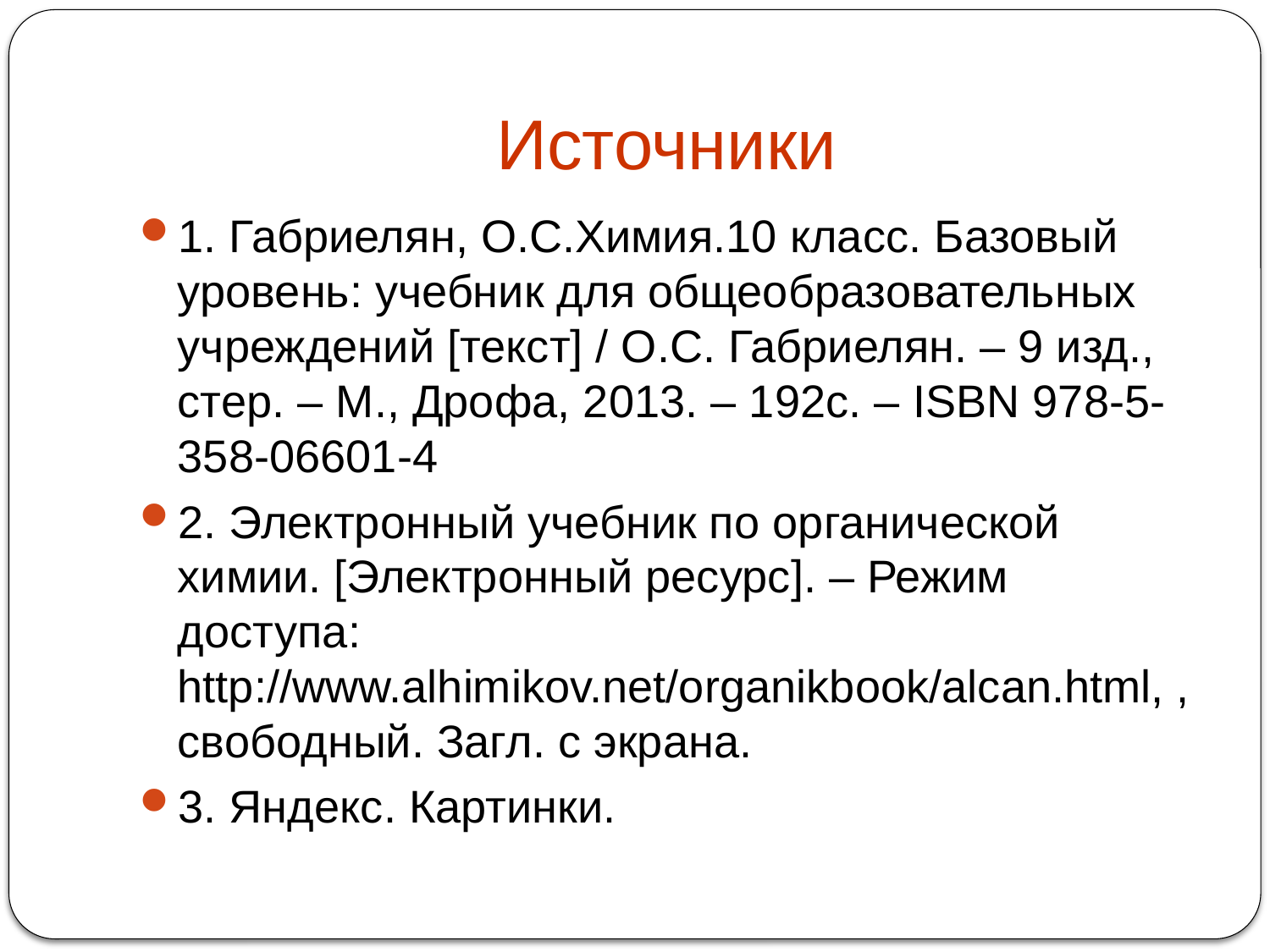

# Источники
1. Габриелян, О.С.Химия.10 класс. Базовый уровень: учебник для общеобразовательных учреждений [текст] / О.С. Габриелян. – 9 изд., стер. – М., Дрофа, 2013. – 192с. – ISBN 978-5-358-06601-4
2. Электронный учебник по органической химии. [Электронный ресурс]. – Режим доступа: http://www.alhimikov.net/organikbook/alcan.html, , свободный. Загл. с экрана.
3. Яндекс. Картинки.